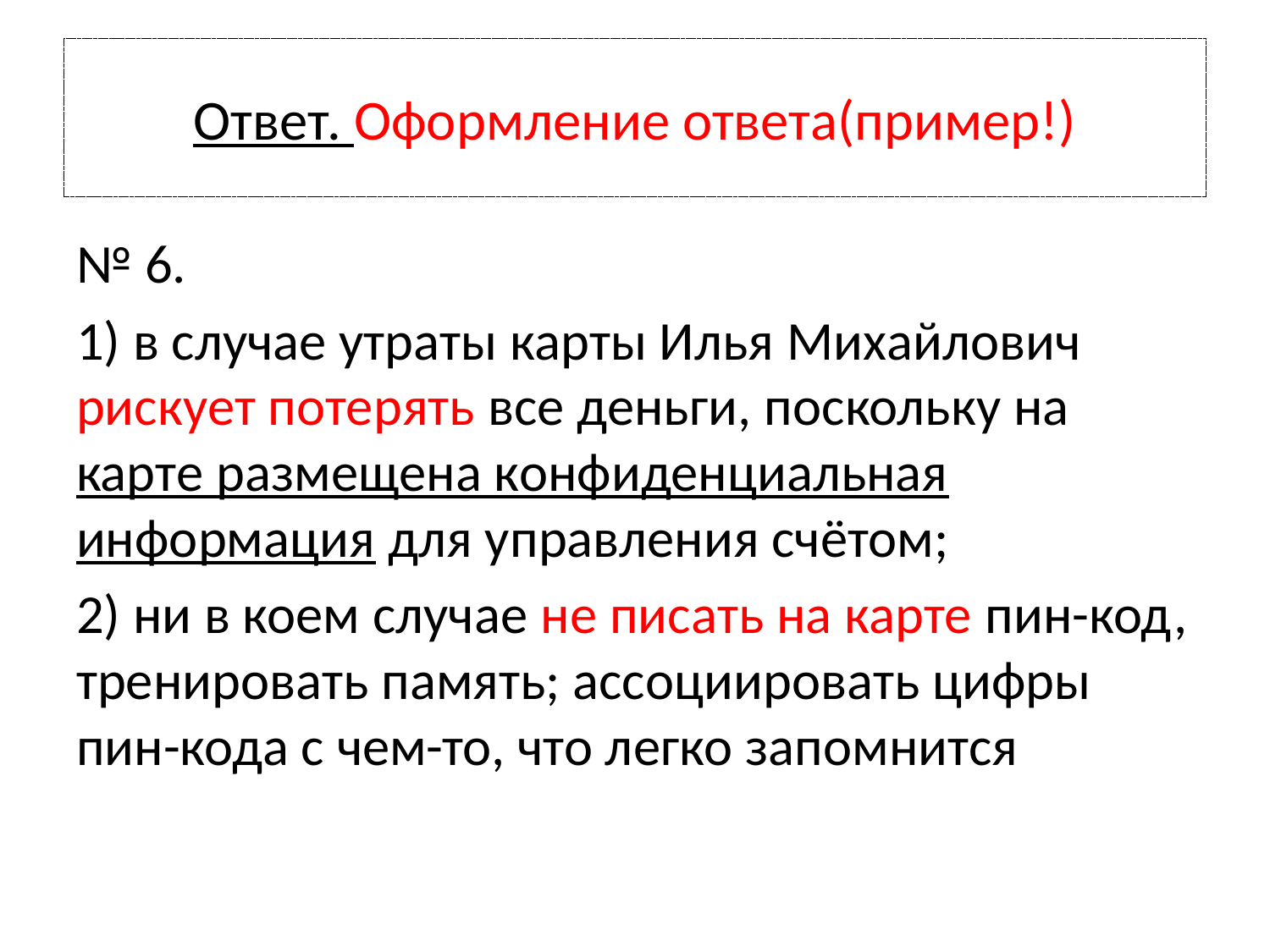

# Ответ. Оформление ответа(пример!)
№ 6.
1) в случае утраты карты Илья Михайлович рискует потерять все деньги, поскольку на карте размещена конфиденциальная информация для управления счётом;
2) ни в коем случае не писать на карте пин-код, тренировать память; ассоциировать цифры пин-кода с чем-то, что легко запомнится